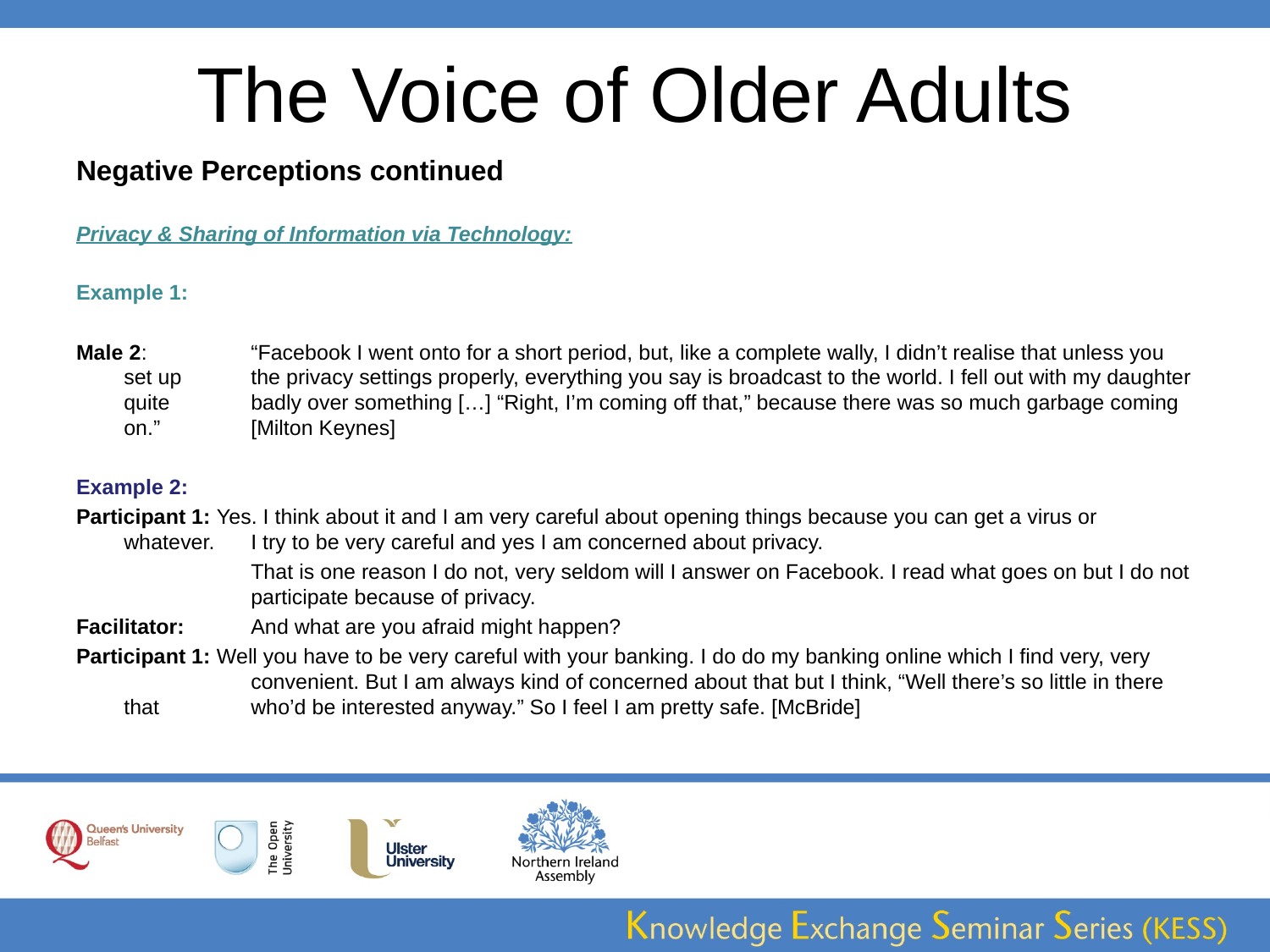

# The Voice of Older Adults
Negative Perceptions continued

Privacy & Sharing of Information via Technology:

Example 1:

Male 2:	“Facebook I went onto for a short period, but, like a complete wally, I didn’t realise that unless you set up 	the privacy settings properly, everything you say is broadcast to the world. I fell out with my daughter quite 	badly over something […] “Right, I’m coming off that,” because there was so much garbage coming on.” 	[Milton Keynes]

Example 2:
Participant 1: Yes. I think about it and I am very careful about opening things because you can get a virus or whatever. 	I try to be very careful and yes I am concerned about privacy.
		That is one reason I do not, very seldom will I answer on Facebook. I read what goes on but I do not 	participate because of privacy.
Facilitator:	And what are you afraid might happen?
Participant 1: Well you have to be very careful with your banking. I do do my banking online which I find very, very 	convenient. But I am always kind of concerned about that but I think, “Well there’s so little in there that 	who’d be interested anyway.” So I feel I am pretty safe. [McBride]